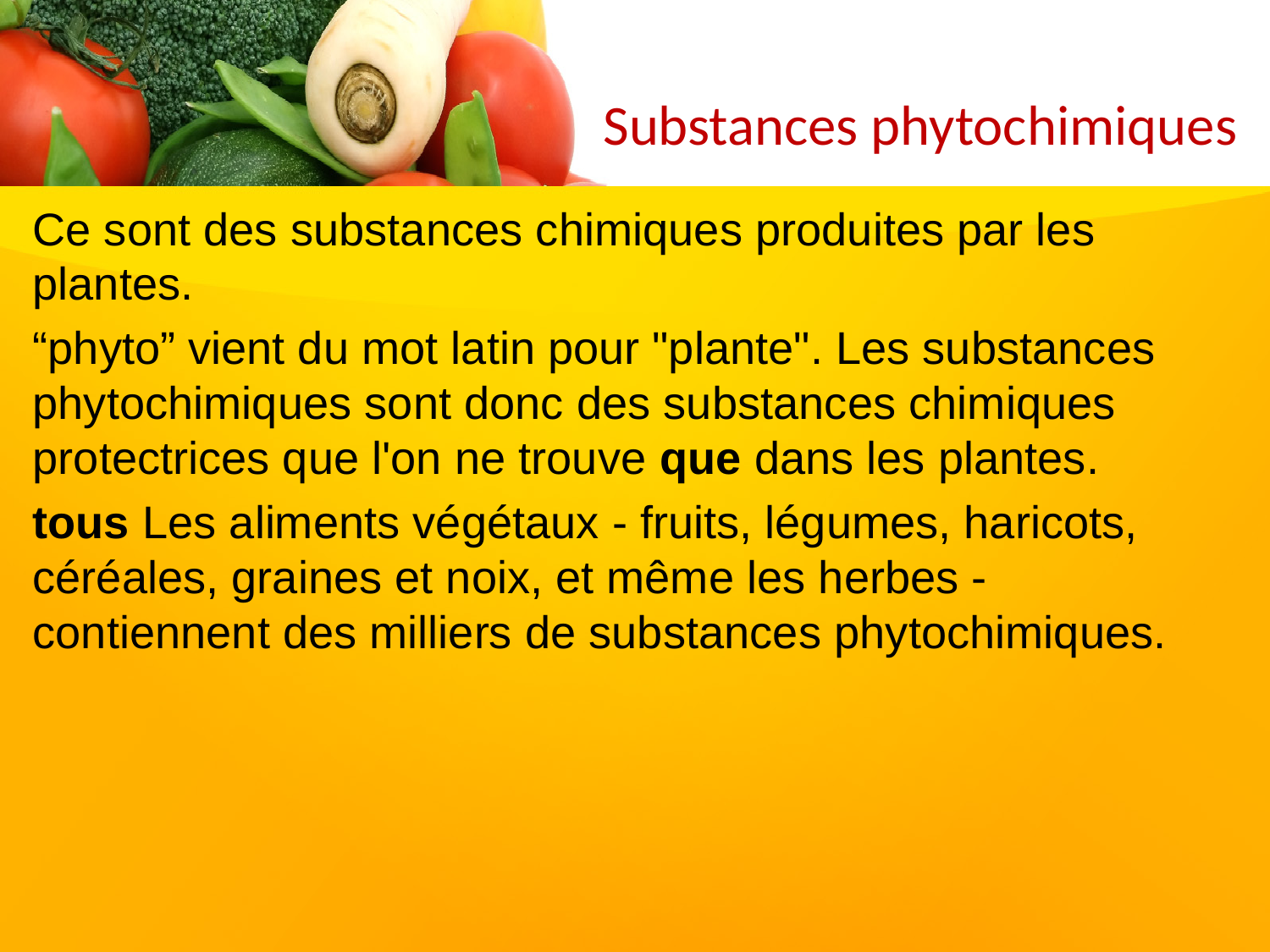

# Substances phytochimiques
Ce sont des substances chimiques produites par les plantes.
“phyto” vient du mot latin pour "plante". Les substances phytochimiques sont donc des substances chimiques protectrices que l'on ne trouve que dans les plantes.
tous Les aliments végétaux - fruits, légumes, haricots, céréales, graines et noix, et même les herbes - contiennent des milliers de substances phytochimiques.